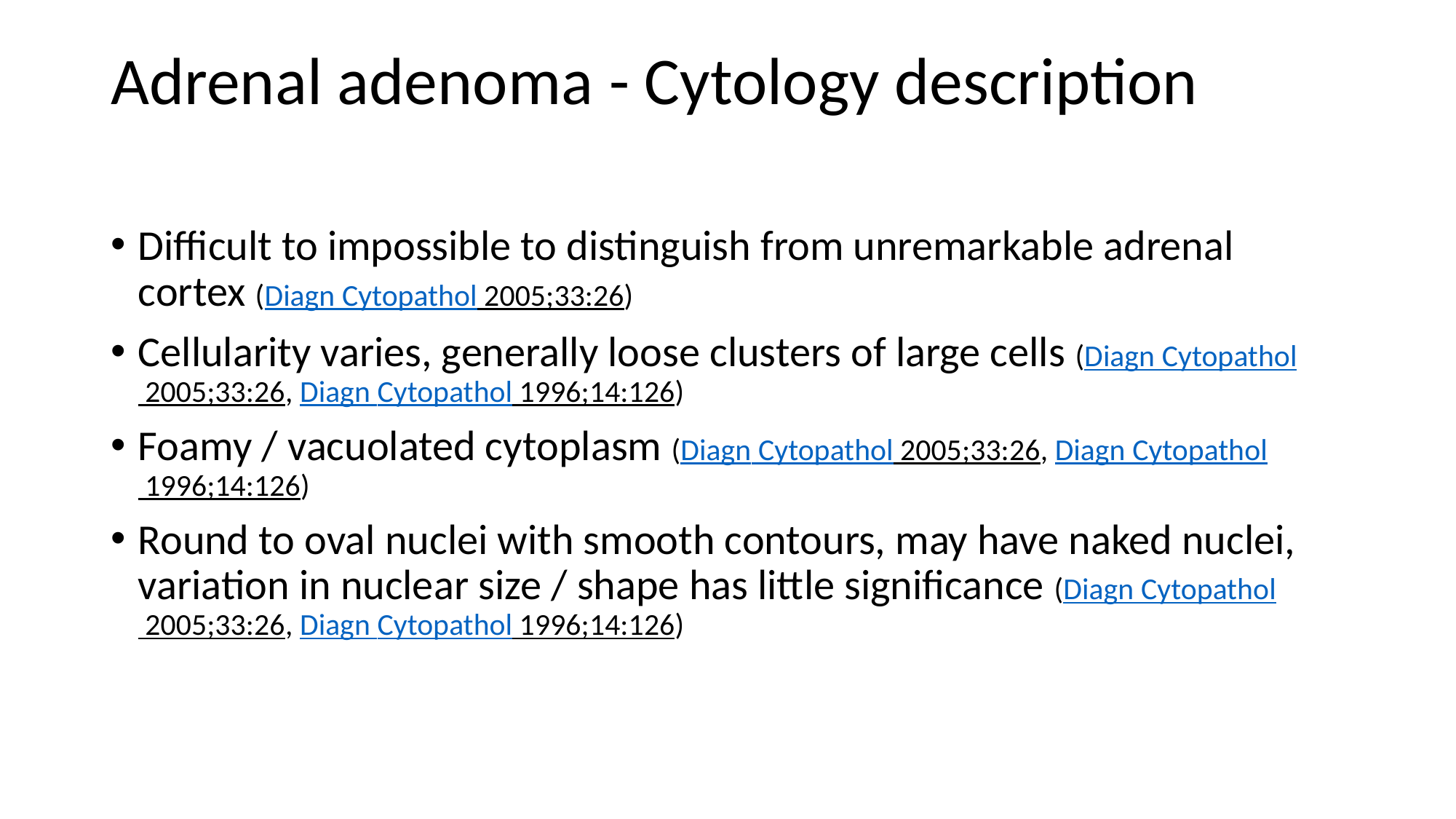

# Adrenal adenoma - Cytology description
Difficult to impossible to distinguish from unremarkable adrenal cortex (Diagn Cytopathol 2005;33:26)
Cellularity varies, generally loose clusters of large cells (Diagn Cytopathol 2005;33:26, Diagn Cytopathol 1996;14:126)
Foamy / vacuolated cytoplasm (Diagn Cytopathol 2005;33:26, Diagn Cytopathol 1996;14:126)
Round to oval nuclei with smooth contours, may have naked nuclei, variation in nuclear size / shape has little significance (Diagn Cytopathol 2005;33:26, Diagn Cytopathol 1996;14:126)